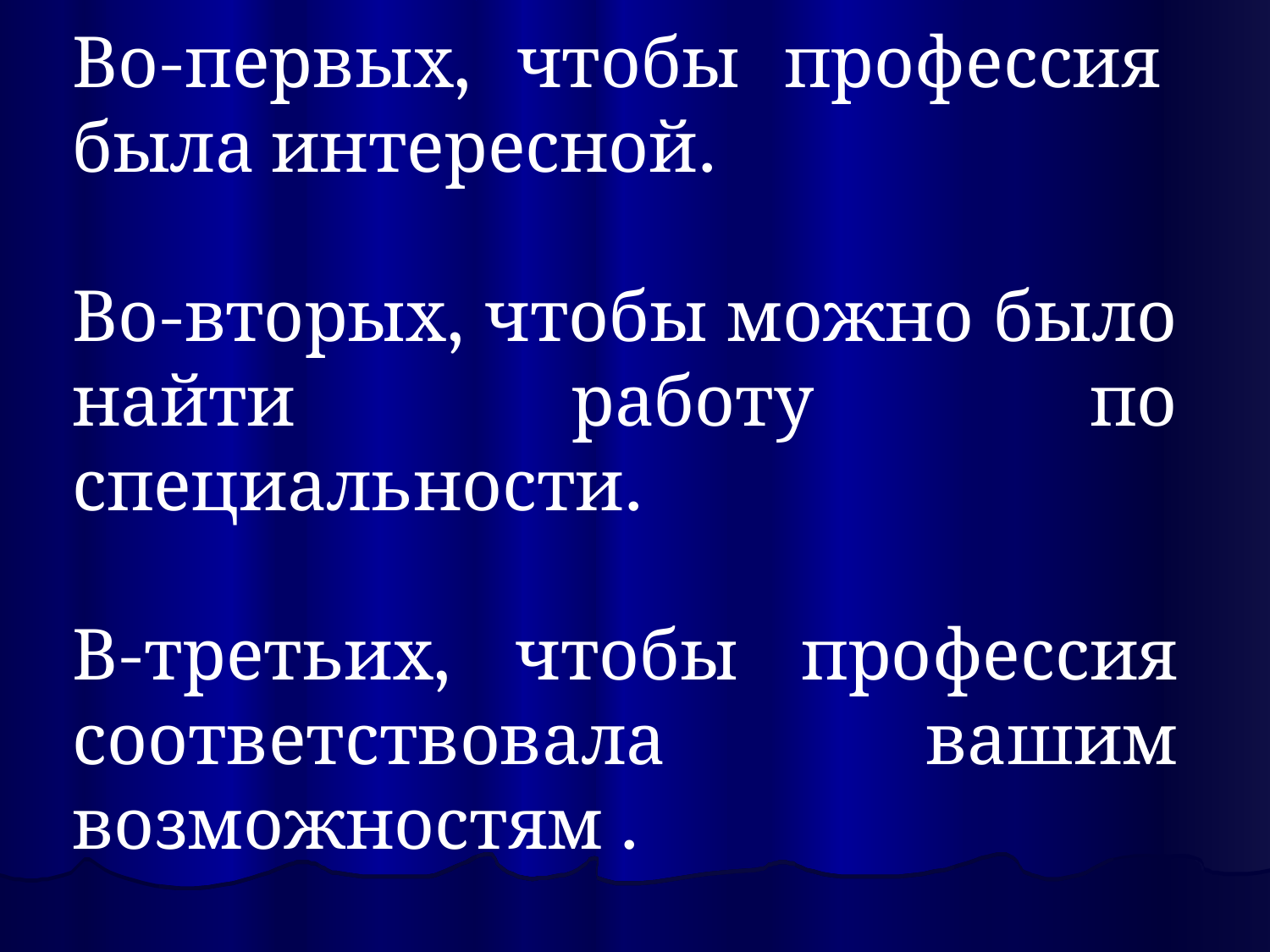

Во-первых, чтобы профессия  была интересной.

Во-вторых, чтобы можно было найти работу по специальности.

В-третьих, чтобы профессия соответствовала вашим возможностям .